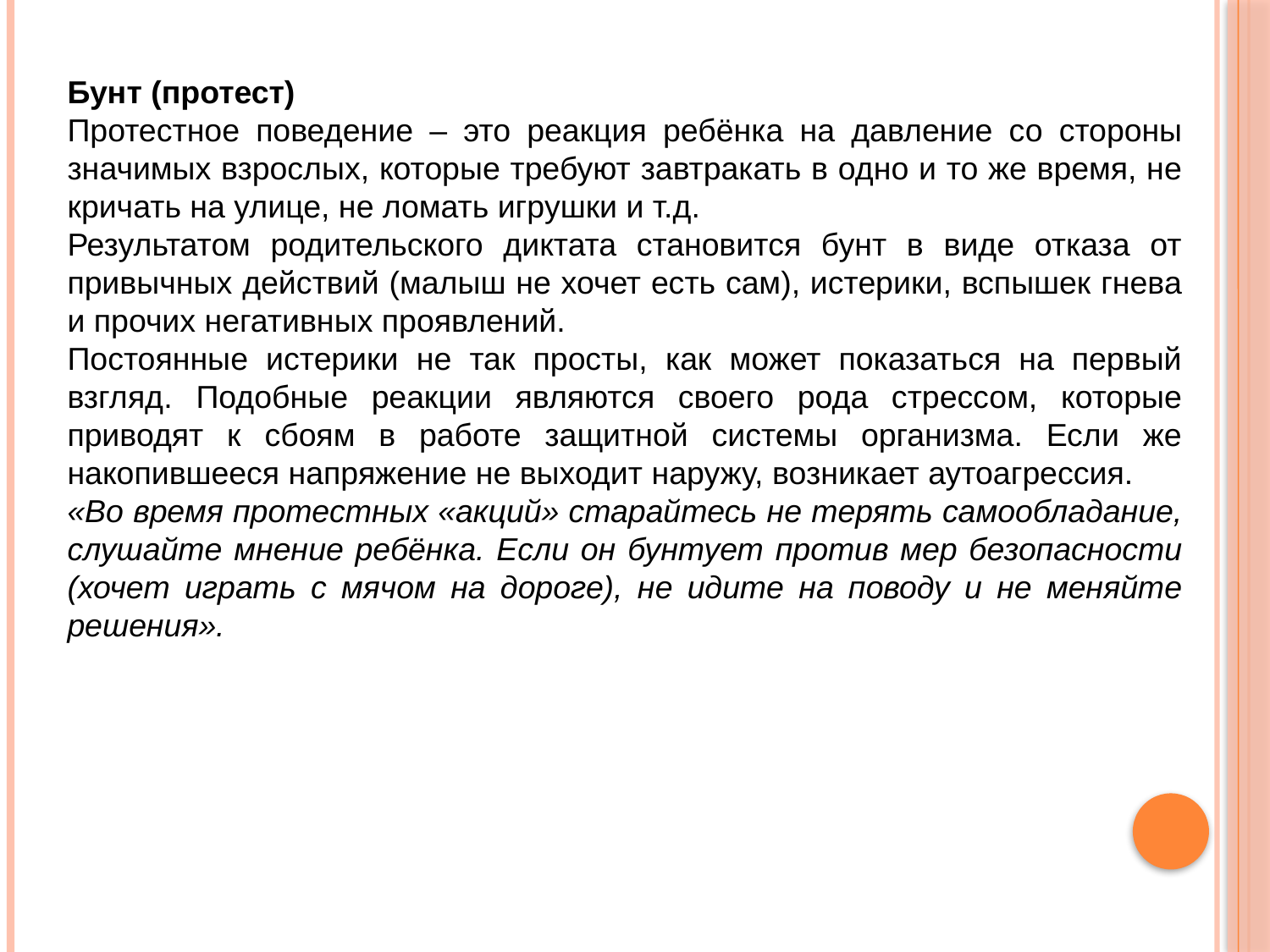

Бунт (протест)
Протестное поведение – это реакция ребёнка на давление со стороны значимых взрослых, которые требуют завтракать в одно и то же время, не кричать на улице, не ломать игрушки и т.д.
Результатом родительского диктата становится бунт в виде отказа от привычных действий (малыш не хочет есть сам), истерики, вспышек гнева и прочих негативных проявлений.
Постоянные истерики не так просты, как может показаться на первый взгляд. Подобные реакции являются своего рода стрессом, которые приводят к сбоям в работе защитной системы организма. Если же накопившееся напряжение не выходит наружу, возникает аутоагрессия.
«Во время протестных «акций» старайтесь не терять самообладание, слушайте мнение ребёнка. Если он бунтует против мер безопасности (хочет играть с мячом на дороге), не идите на поводу и не меняйте решения».